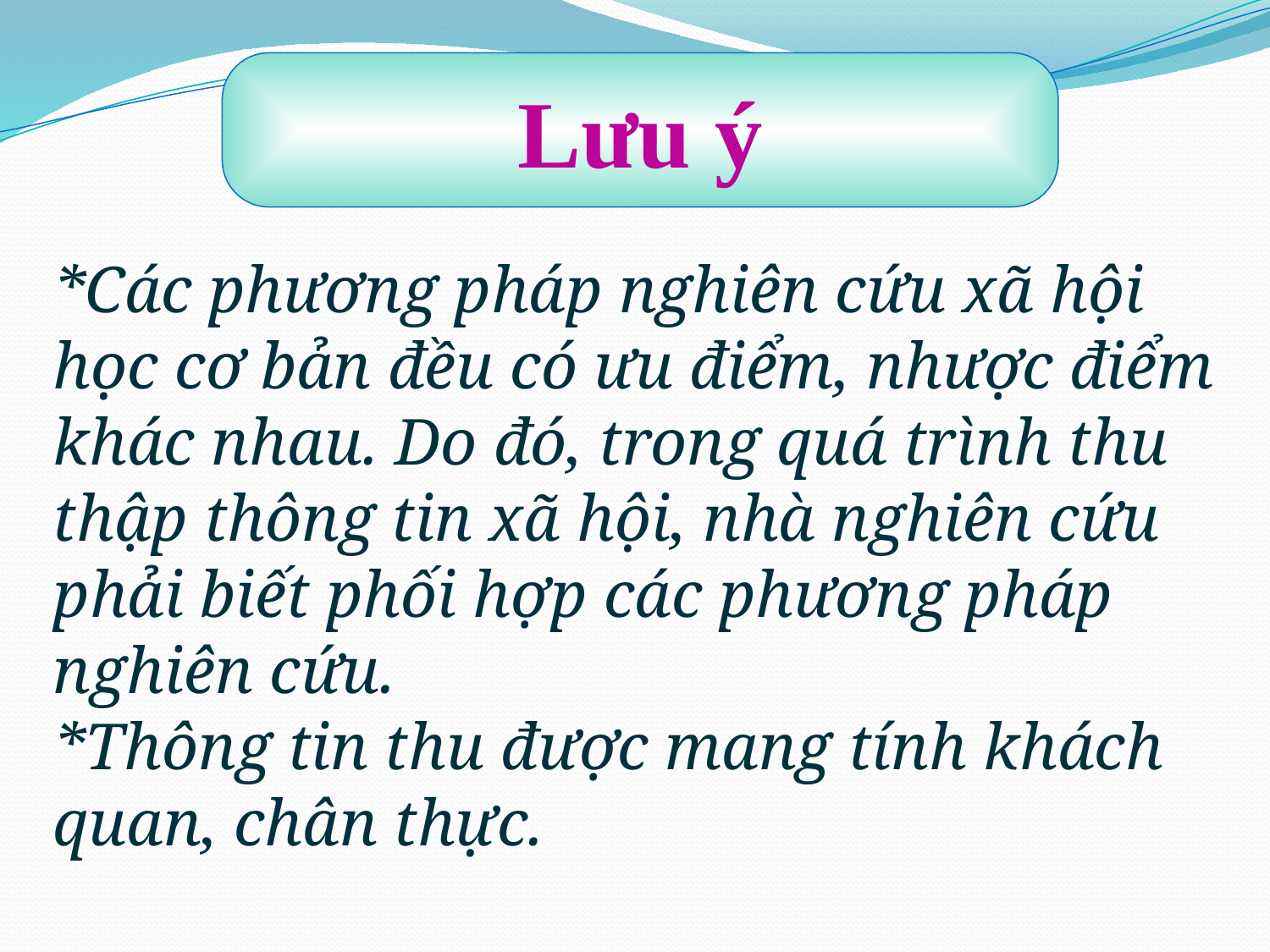

Lưu ý
	*Các phương pháp nghiên cứu xã hội học cơ bản đều có ưu điểm, nhược điểm khác nhau. Do đó, trong quá trình thu thập thông tin xã hội, nhà nghiên cứu phải biết phối hợp các phương pháp nghiên cứu.
	*Thông tin thu được mang tính khách quan, chân thực.